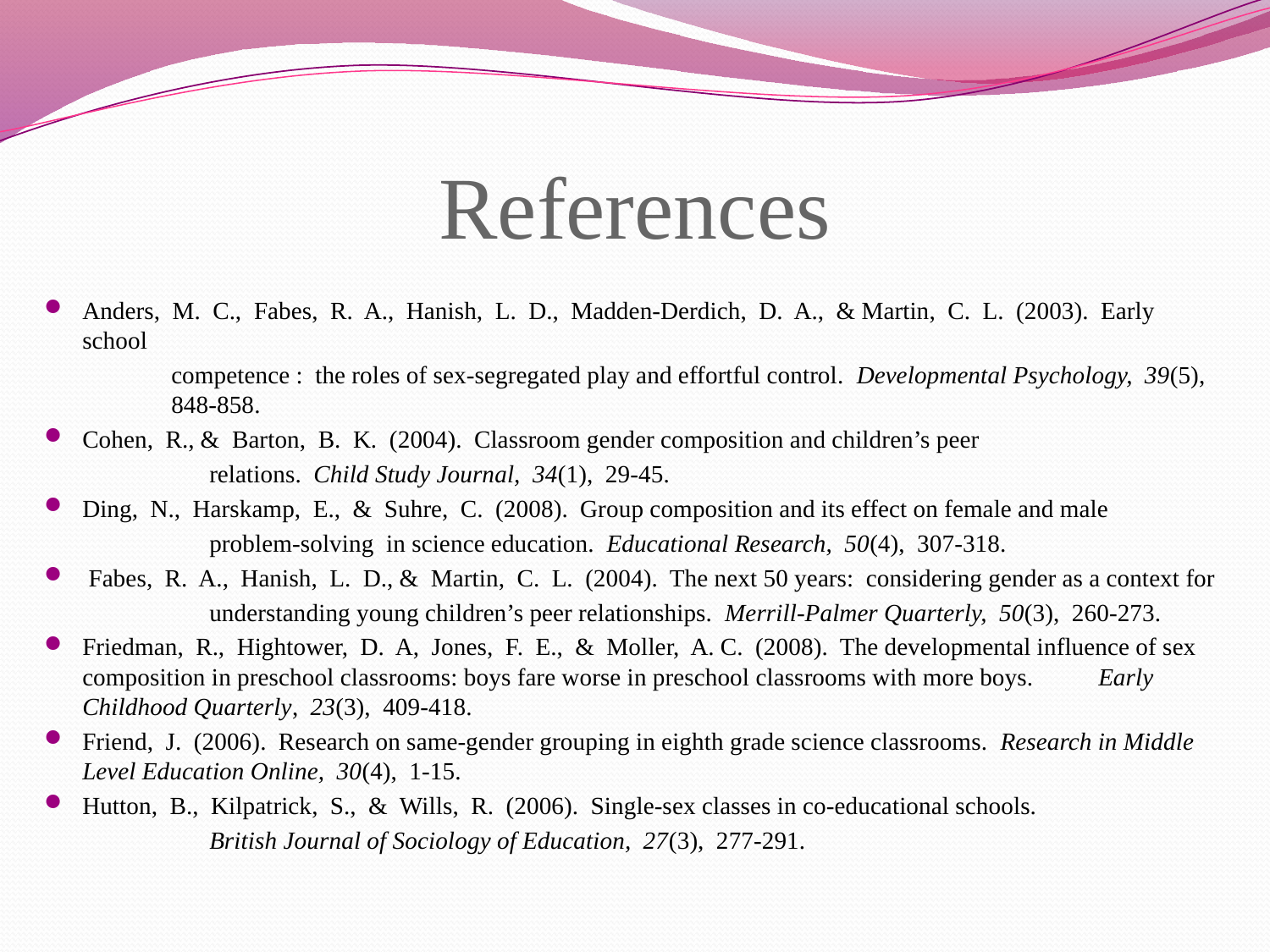

# References

Anders,  M.  C.,  Fabes,  R.  A.,  Hanish,  L.  D.,  Madden-Derdich,  D.  A.,  & Martin,  C.  L.  (2003).  Early school
	competence :  the roles of sex-segregated play and effortful control.  Developmental Psychology,  39(5),    848-858.
Cohen,  R., &  Barton,  B.  K.  (2004).  Classroom gender composition and children’s peer
		relations.  Child Study Journal,  34(1),  29-45.
Ding,  N.,  Harskamp,  E.,  &  Suhre,  C.  (2008).  Group composition and its effect on female and male
		problem-solving  in science education.  Educational Research,  50(4),  307-318.
 Fabes,  R.  A.,  Hanish,  L.  D., &  Martin,  C.  L.  (2004).  The next 50 years:  considering gender as a context for
		understanding young children’s peer relationships.  Merrill-Palmer Quarterly,  50(3),  260-273.
Friedman,  R.,  Hightower,  D.  A,  Jones,  F.  E.,  &  Moller,  A. C.  (2008).  The developmental influence of sex 	composition in preschool classrooms: boys fare worse in preschool classrooms with more boys.  	Early Childhood Quarterly,  23(3),  409-418.
Friend,  J.  (2006).  Research on same-gender grouping in eighth grade science classrooms.  Research in Middle 	Level Education Online,  30(4),  1-15.
Hutton,  B.,  Kilpatrick,  S.,  &  Wills,  R.  (2006).  Single-sex classes in co-educational schools.
		British Journal of Sociology of Education,  27(3),  277-291.